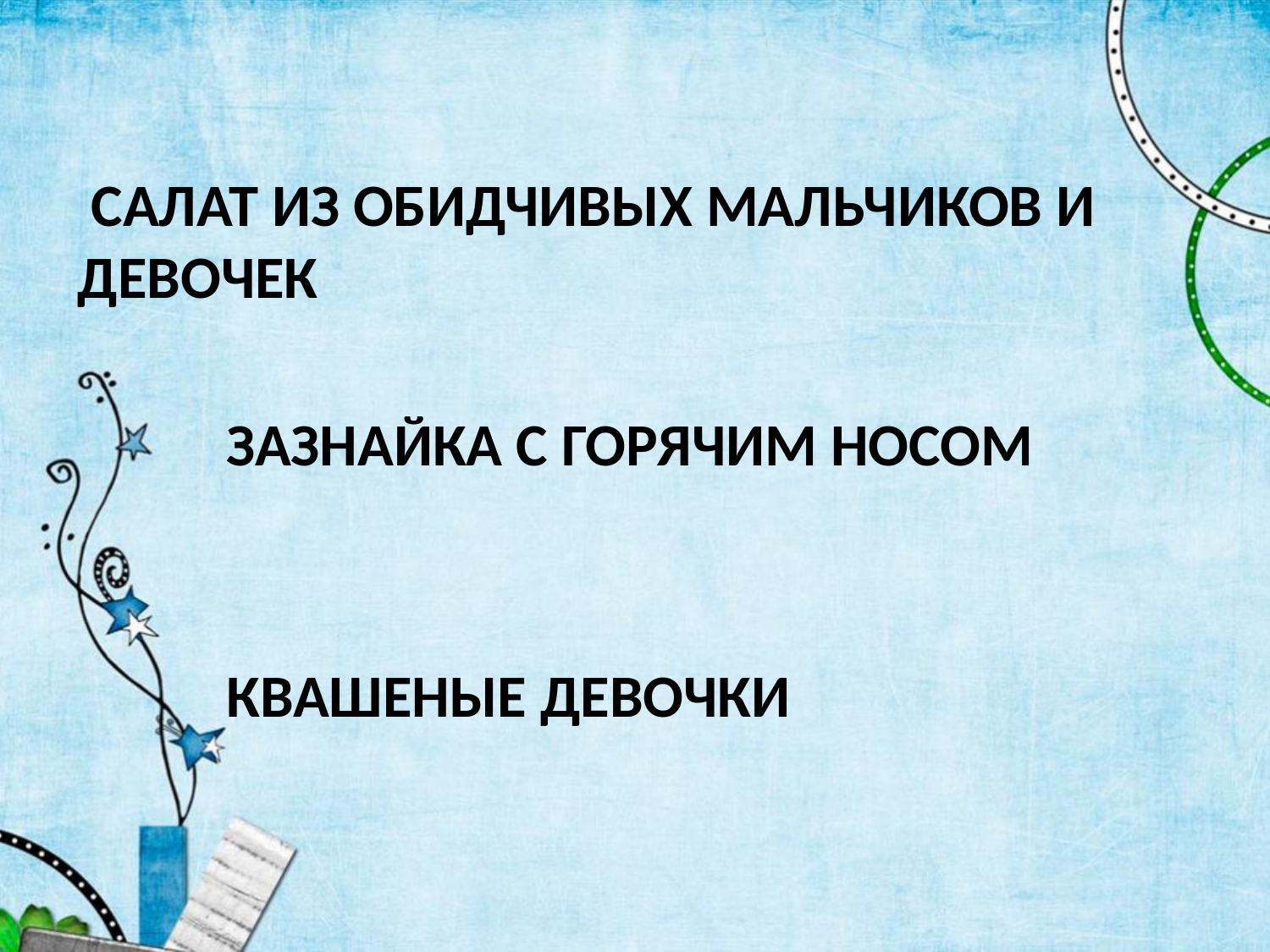

#

 САЛАТ ИЗ ОБИДЧИВЫХ МАЛЬЧИКОВ И ДЕВОЧЕК

           ЗАЗНАЙКА С ГОРЯЧИМ НОСОМ

           КВАШЕНЫЕ ДЕВОЧКИ